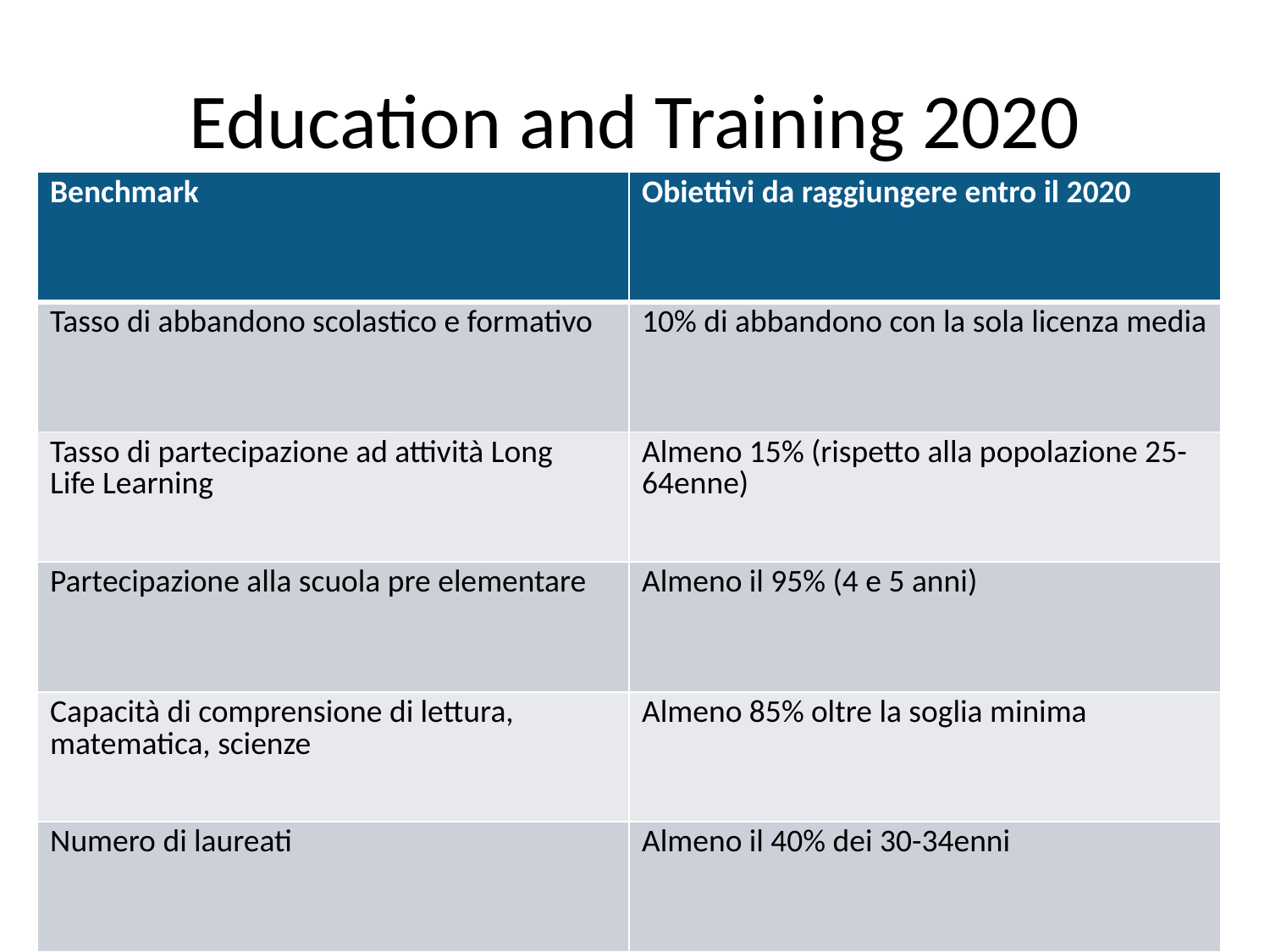

# Education and Training 2020
| Benchmark | Obiettivi da raggiungere entro il 2020 |
| --- | --- |
| Tasso di abbandono scolastico e formativo | 10% di abbandono con la sola licenza media |
| Tasso di partecipazione ad attività Long Life Learning | Almeno 15% (rispetto alla popolazione 25-64enne) |
| Partecipazione alla scuola pre elementare | Almeno il 95% (4 e 5 anni) |
| Capacità di comprensione di lettura, matematica, scienze | Almeno 85% oltre la soglia minima |
| Numero di laureati | Almeno il 40% dei 30-34enni |